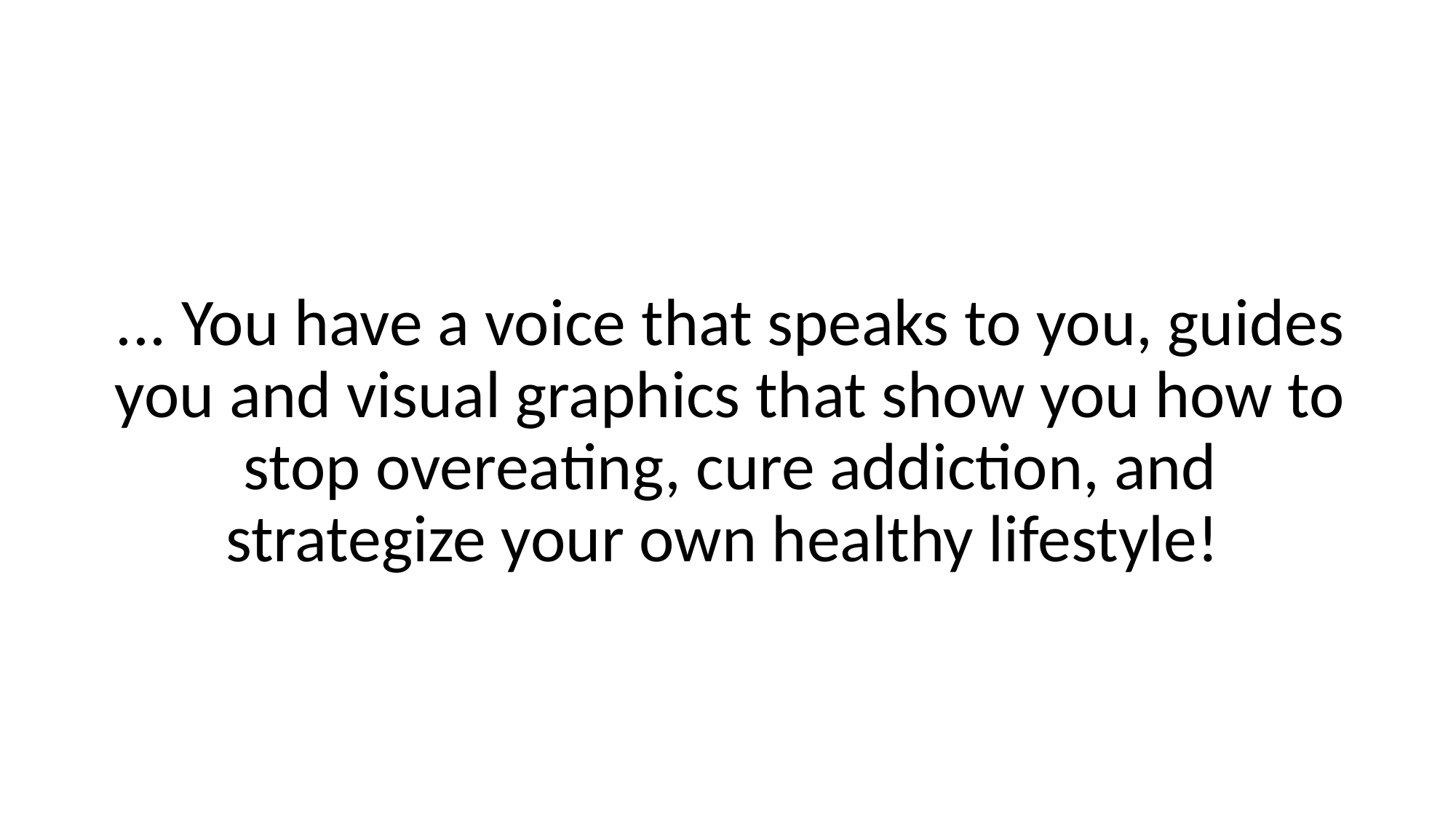

... You have a voice that speaks to you, guides you and visual graphics that show you how to stop overeating, cure addiction, and strategize your own healthy lifestyle!